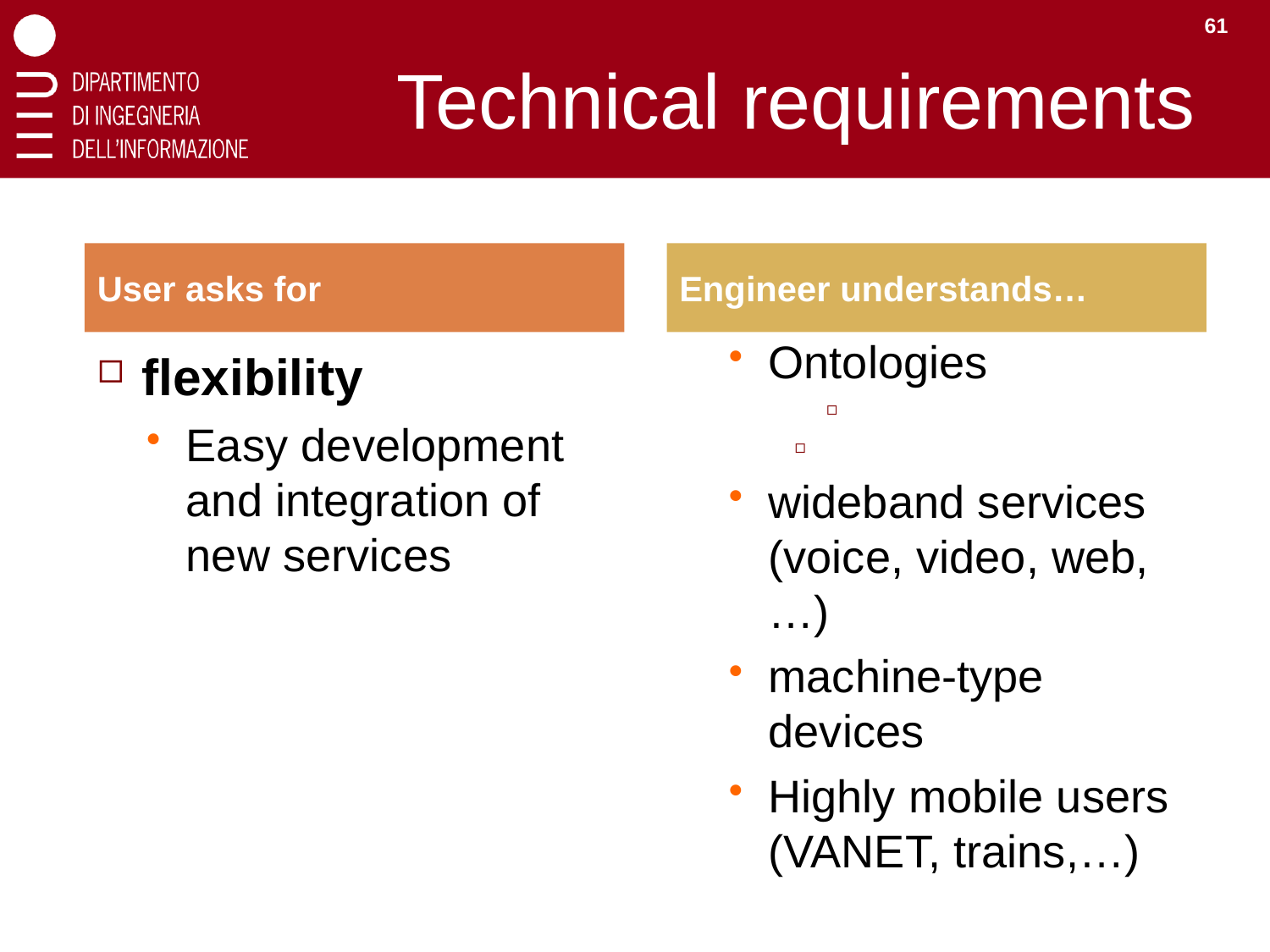

61
# Technical requirements
User asks for
Engineer understands…
flexibility
Easy development and integration of new services

semantic web
Ontologies
data accessibility
heterogeneous sources
wideband services (voice, video, web,…)
machine-type devices
Highly mobile users (VANET, trains,…)